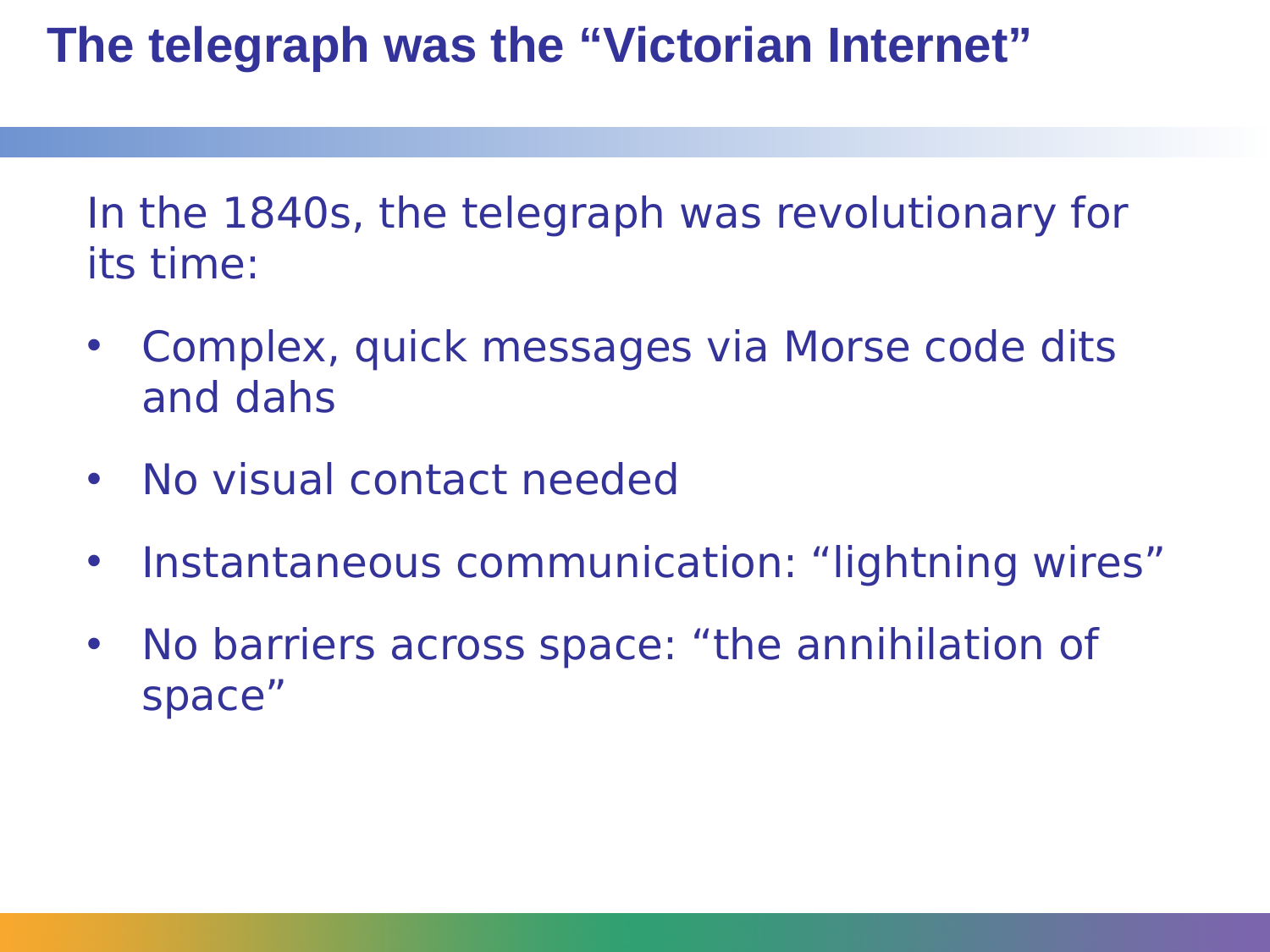

# The telegraph was the “Victorian Internet”
In the 1840s, the telegraph was revolutionary for its time:
Complex, quick messages via Morse code dits and dahs
No visual contact needed
Instantaneous communication: “lightning wires”
No barriers across space: “the annihilation of space”